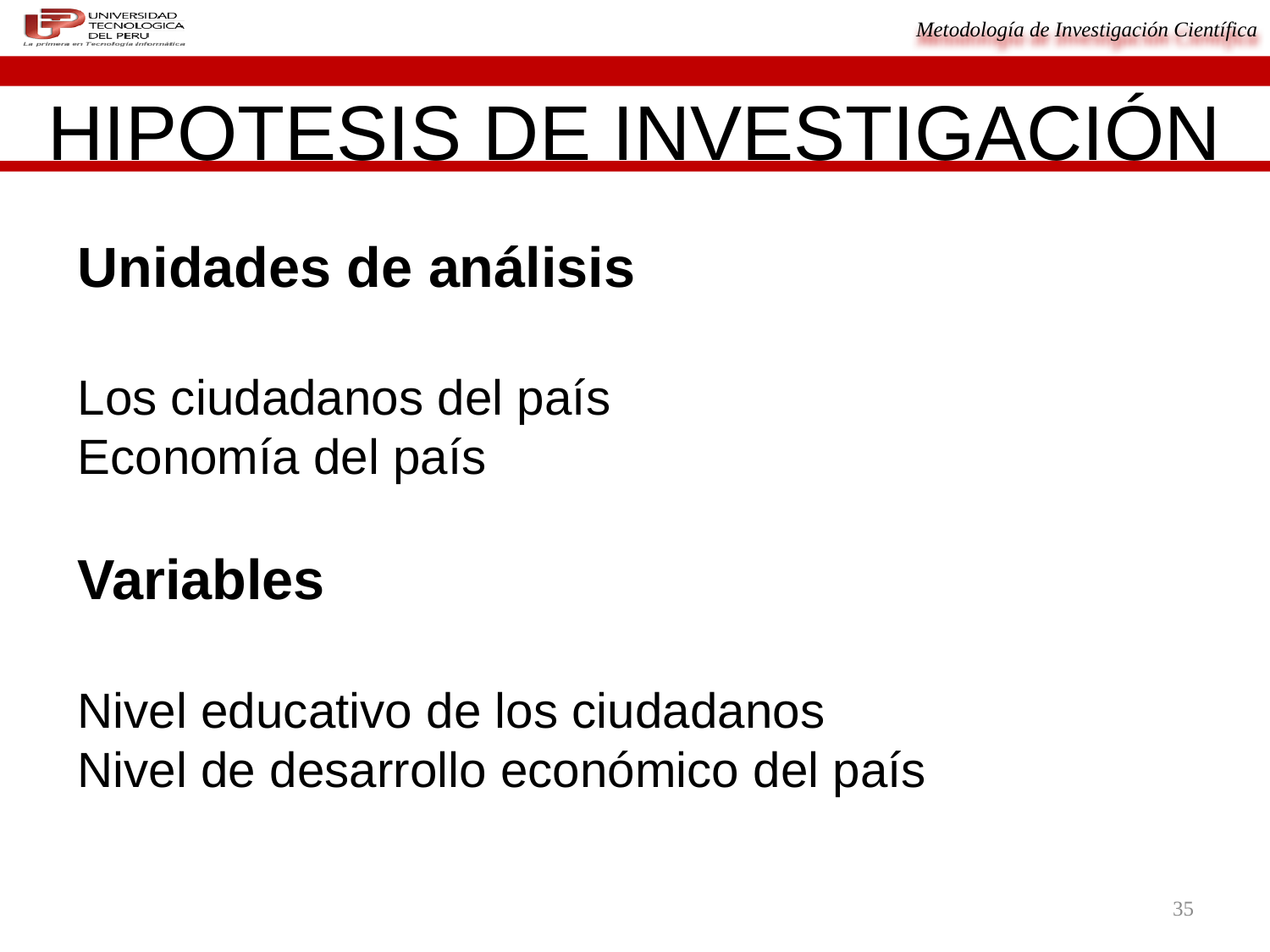

HIPOTESIS DE INVESTIGACIÓN
Unidades de análisis

Los ciudadanos del país
Economía del país

Variables

Nivel educativo de los ciudadanos
Nivel de desarrollo económico del país
35